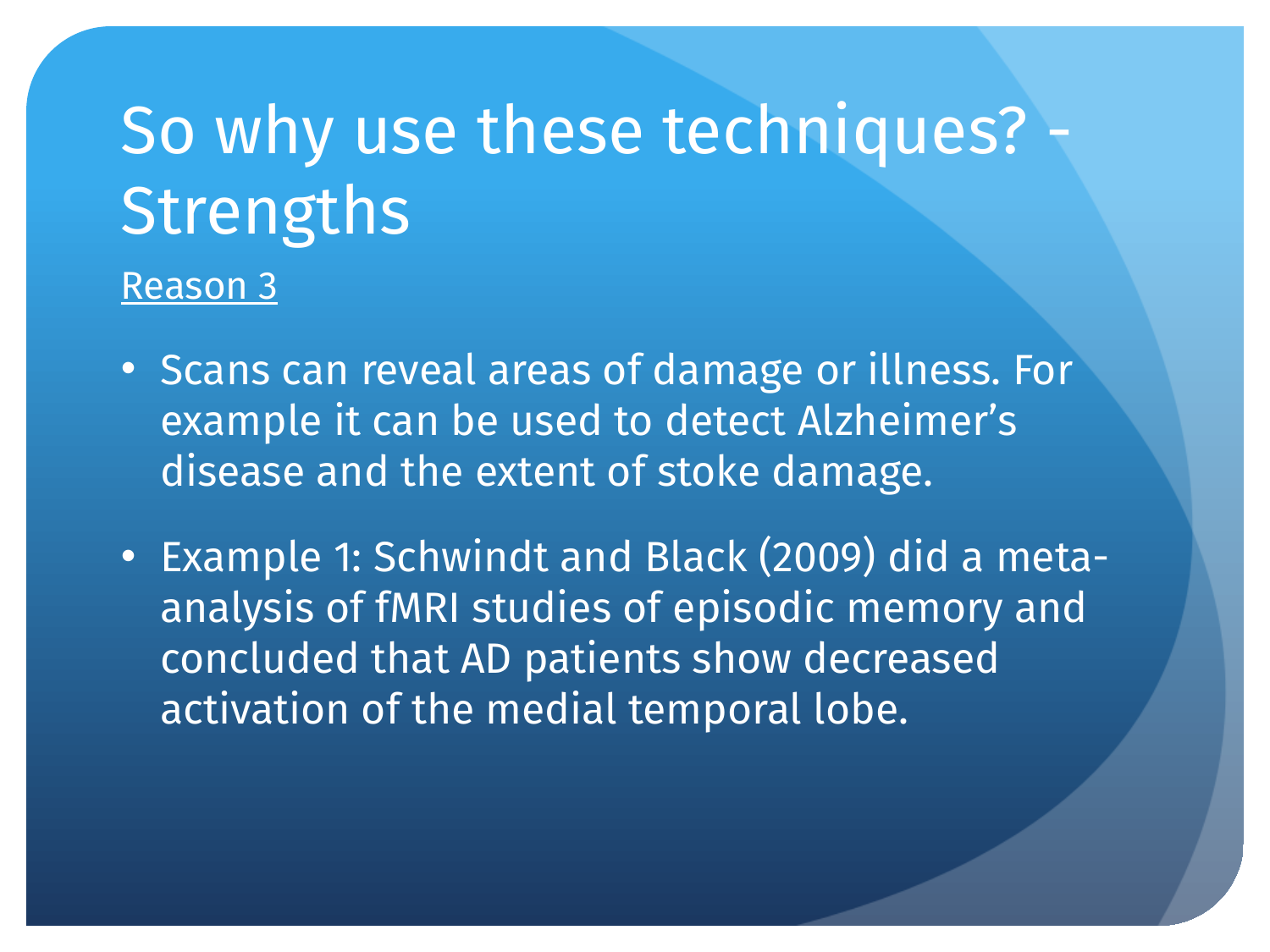

# So why use these techniques? -Strengths
Reason 3
Scans can reveal areas of damage or illness. For example it can be used to detect Alzheimer’s disease and the extent of stoke damage.
Example 1: Schwindt and Black (2009) did a meta-analysis of fMRI studies of episodic memory and concluded that AD patients show decreased activation of the medial temporal lobe.